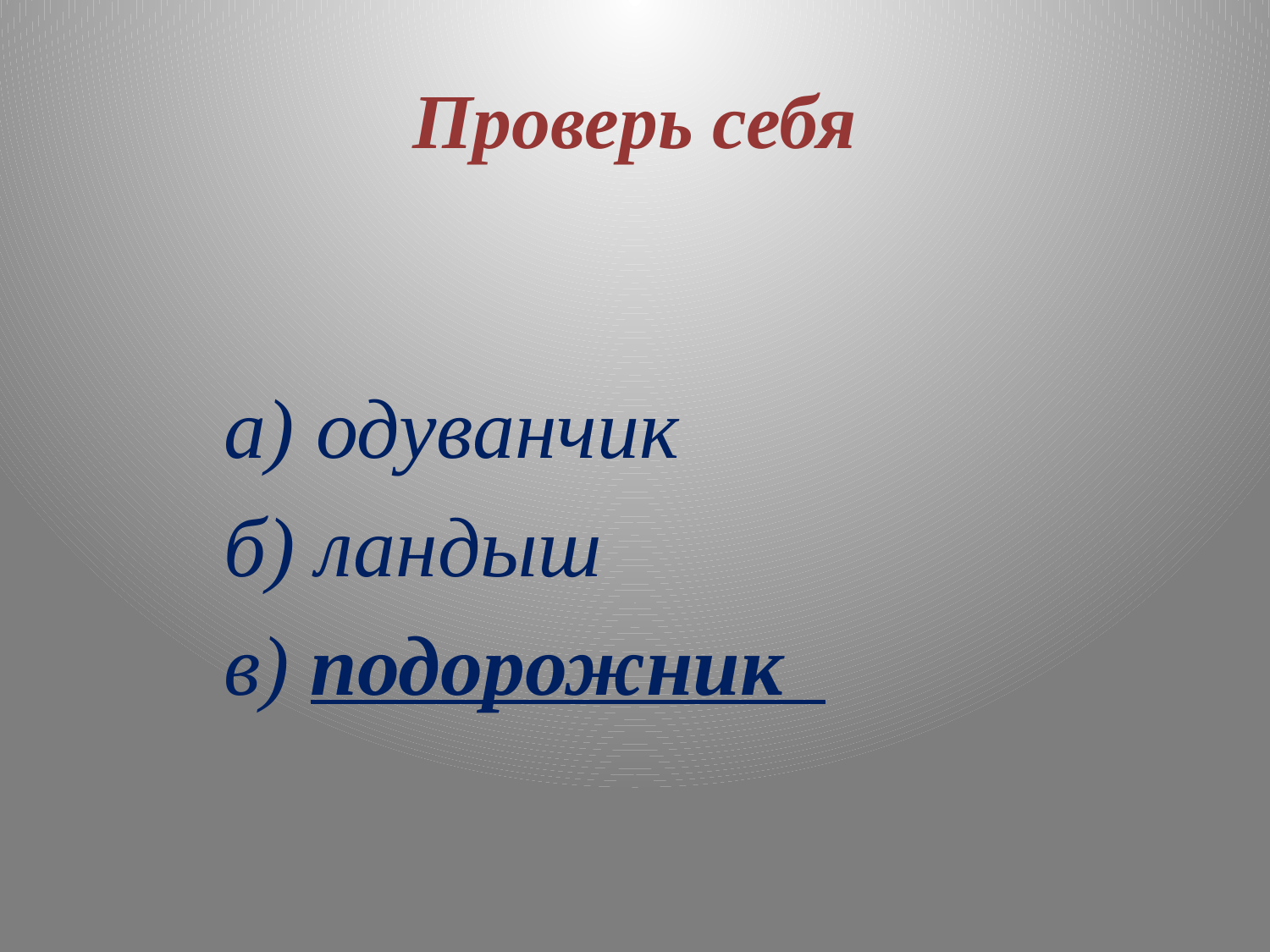

# Проверь себя
       а) одуванчик
       б) ландыш
       в) подорожник